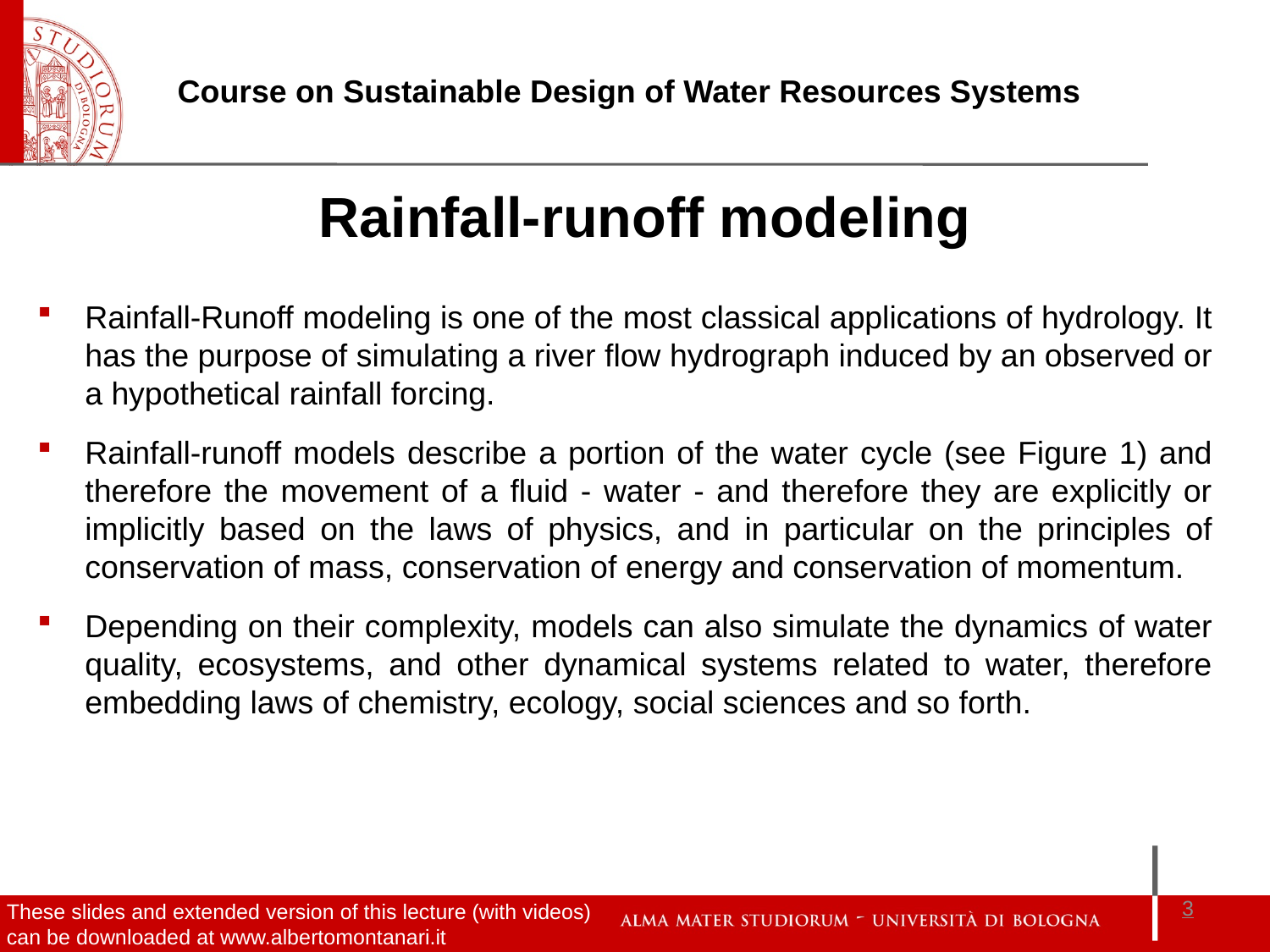

Rainfall-runoff modeling
Rainfall-Runoff modeling is one of the most classical applications of hydrology. It has the purpose of simulating a river flow hydrograph induced by an observed or a hypothetical rainfall forcing.
Rainfall-runoff models describe a portion of the water cycle (see Figure 1) and therefore the movement of a fluid - water - and therefore they are explicitly or implicitly based on the laws of physics, and in particular on the principles of conservation of mass, conservation of energy and conservation of momentum.
Depending on their complexity, models can also simulate the dynamics of water quality, ecosystems, and other dynamical systems related to water, therefore embedding laws of chemistry, ecology, social sciences and so forth.
3